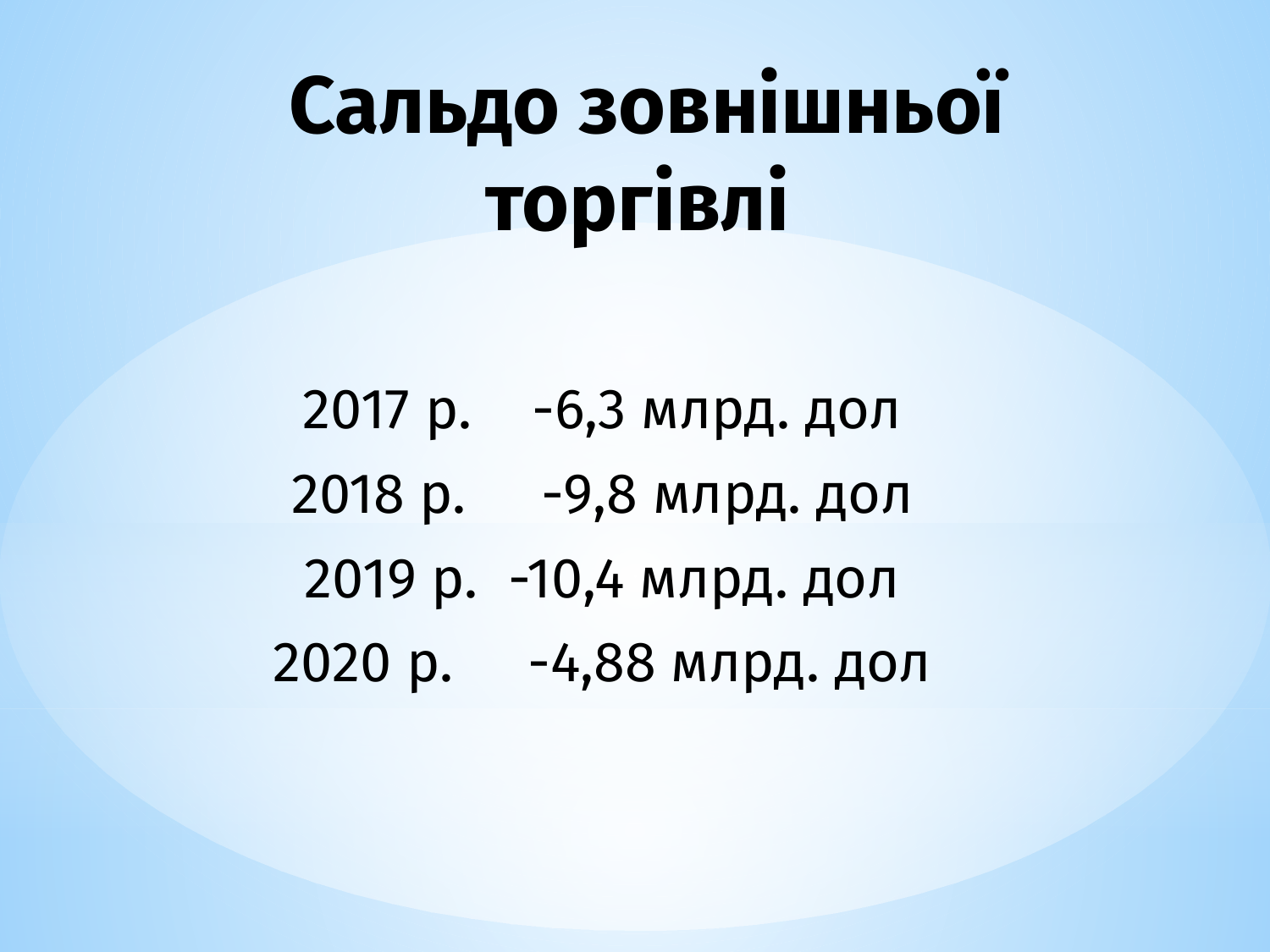

# Сальдо зовнішньої торгівлі
2017 р.    -6,3 млрд. дол
2018 р.     -9,8 млрд. дол
2019 р.  -10,4 млрд. дол
2020 р.     -4,88 млрд. дол